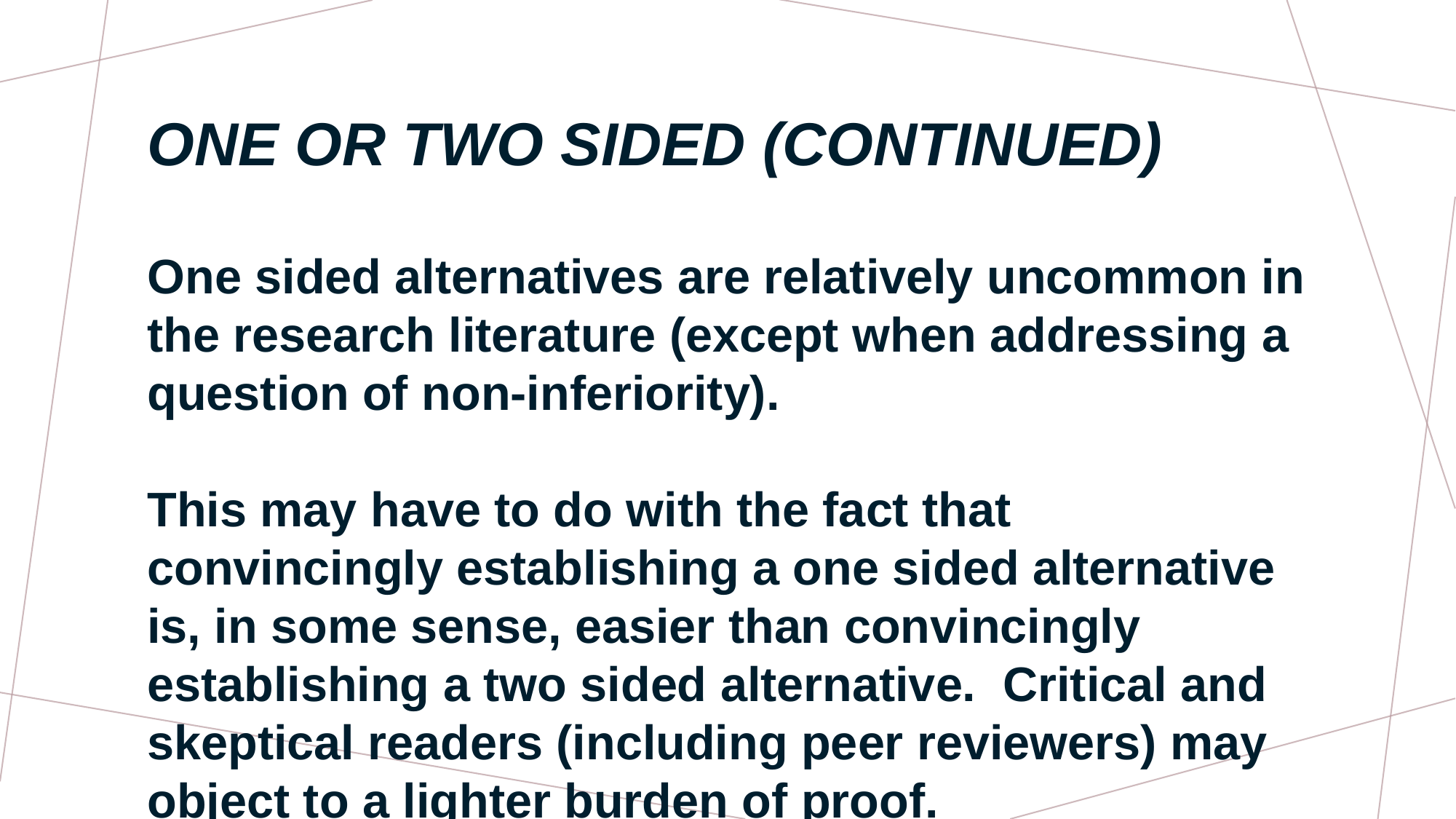

# ONE OR TWO SIDED (CONTINUED)
One sided alternatives are relatively uncommon in the research literature (except when addressing a question of non-inferiority).

This may have to do with the fact that convincingly establishing a one sided alternative is, in some sense, easier than convincingly establishing a two sided alternative.  Critical and skeptical readers (including peer reviewers) may object to a lighter burden of proof.